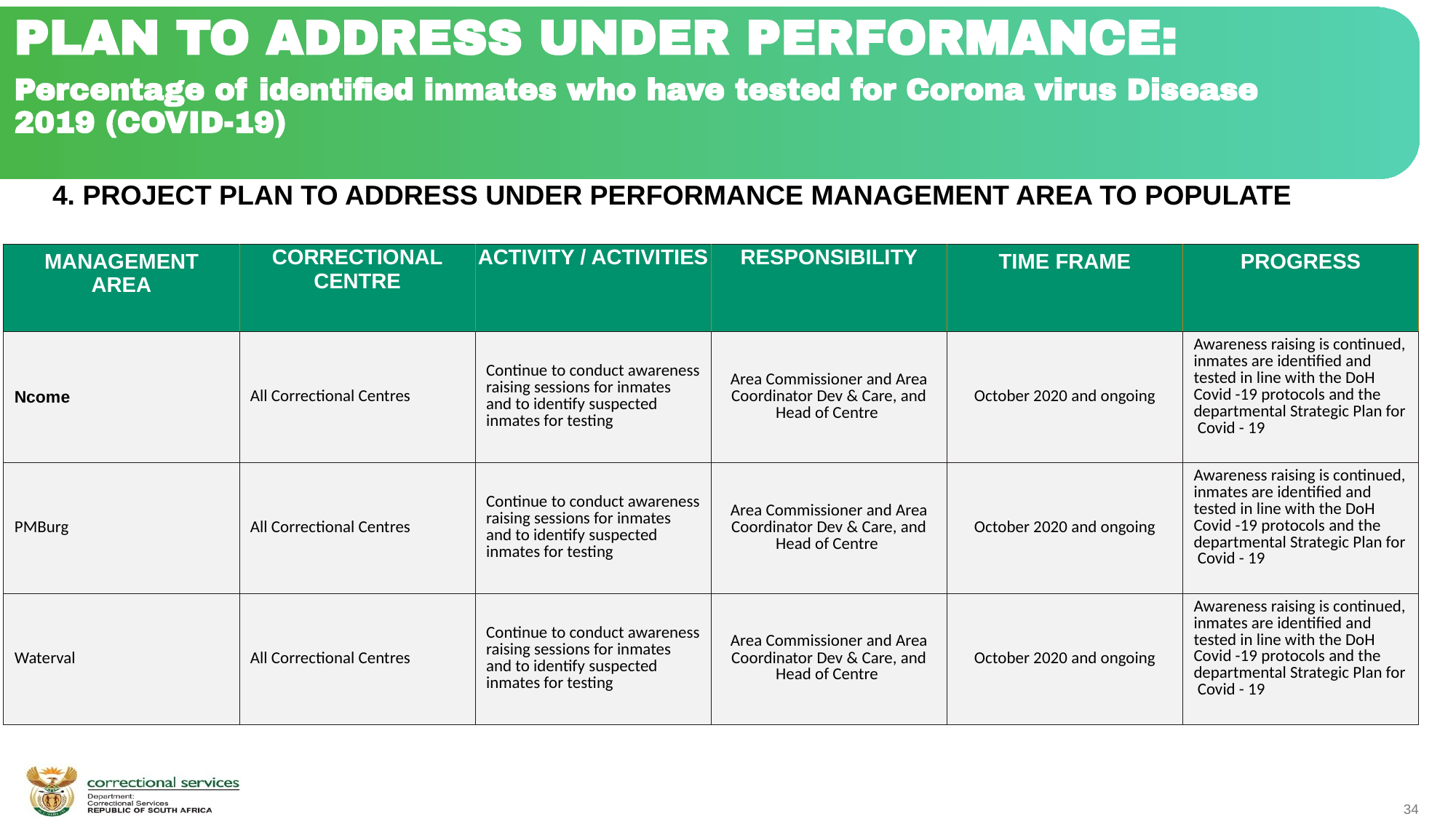

PLAN TO ADDRESS UNDER PERFORMANCE:
Percentage of identified inmates who have tested for Corona virus Disease 2019 (COVID-19)
     4. PROJECT PLAN TO ADDRESS UNDER PERFORMANCE MANAGEMENT AREA TO POPULATE
| MANAGEMENT AREA | CORRECTIONAL CENTRE | ACTIVITY / ACTIVITIES | RESPONSIBILITY | TIME FRAME | PROGRESS |
| --- | --- | --- | --- | --- | --- |
| Ncome | All Correctional Centres | Continue to conduct awareness raising sessions for inmates and to identify suspected inmates for testing | Area Commissioner and Area Coordinator Dev & Care, and Head of Centre | October 2020 and ongoing | Awareness raising is continued, inmates are identified and tested in line with the DoH Covid -19 protocols and the departmental Strategic Plan for Covid - 19 |
| PMBurg | All Correctional Centres | Continue to conduct awareness raising sessions for inmates and to identify suspected inmates for testing | Area Commissioner and Area Coordinator Dev & Care, and Head of Centre | October 2020 and ongoing | Awareness raising is continued, inmates are identified and tested in line with the DoH Covid -19 protocols and the departmental Strategic Plan for Covid - 19 |
| Waterval | All Correctional Centres | Continue to conduct awareness raising sessions for inmates and to identify suspected inmates for testing | Area Commissioner and Area Coordinator Dev & Care, and Head of Centre | October 2020 and ongoing | Awareness raising is continued, inmates are identified and tested in line with the DoH Covid -19 protocols and the departmental Strategic Plan for Covid - 19 |